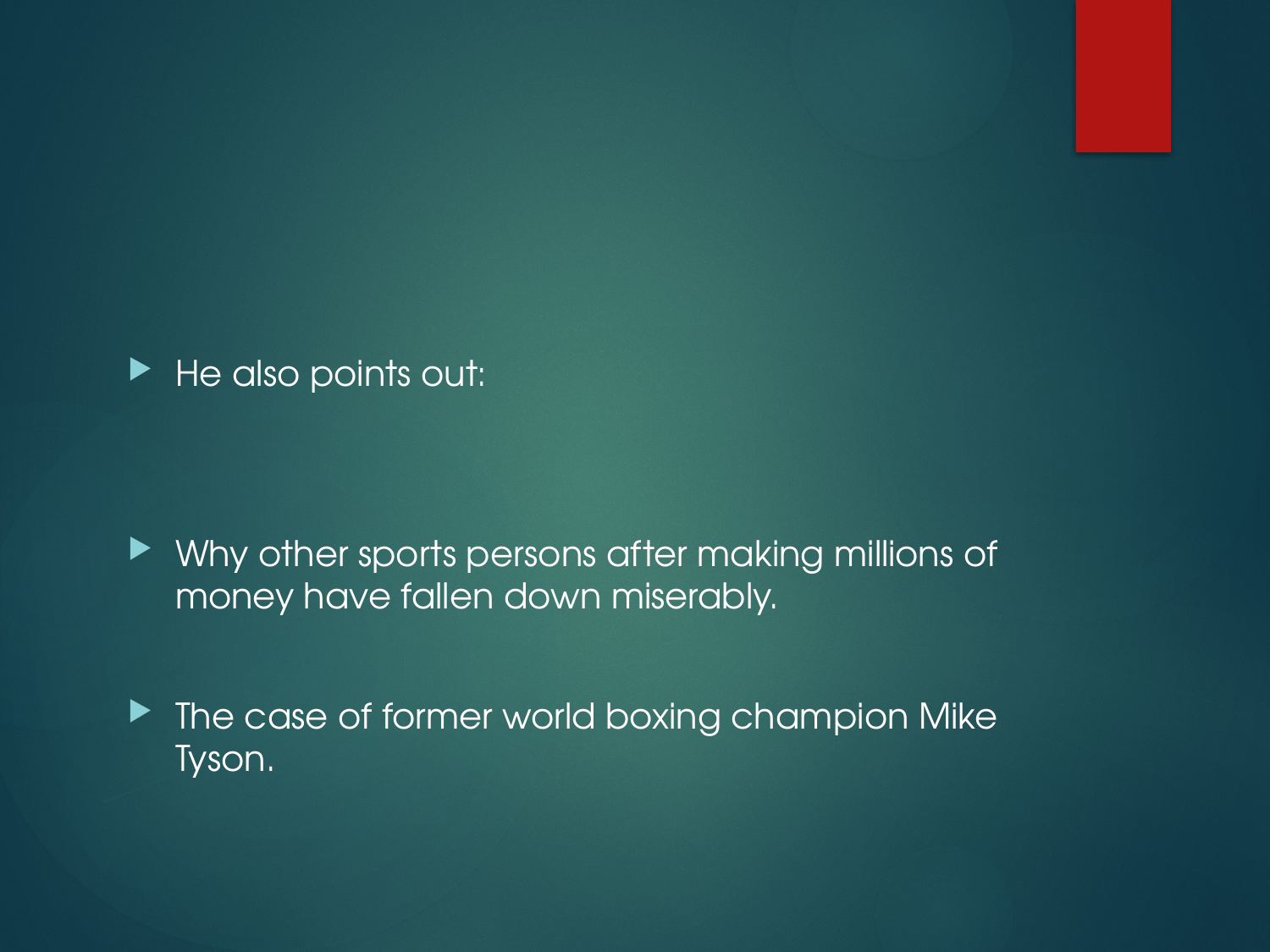

#

He also points out:

Why other sports persons after making millions of money have fallen down miserably.

The case of former world boxing champion Mike Tyson.